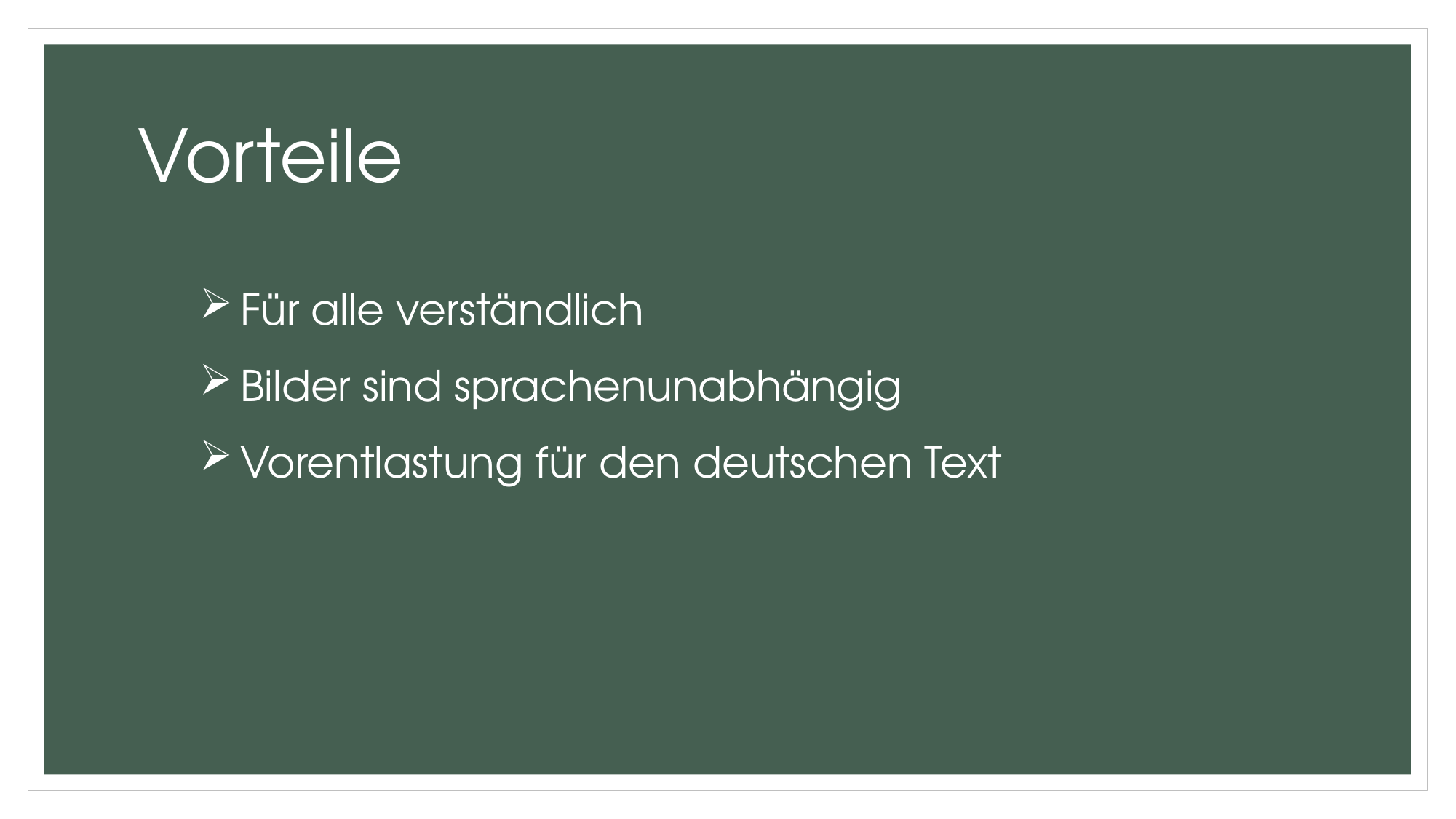

# Vorteile
Für alle verständlich
Bilder sind sprachenunabhängig
Vorentlastung für den deutschen Text